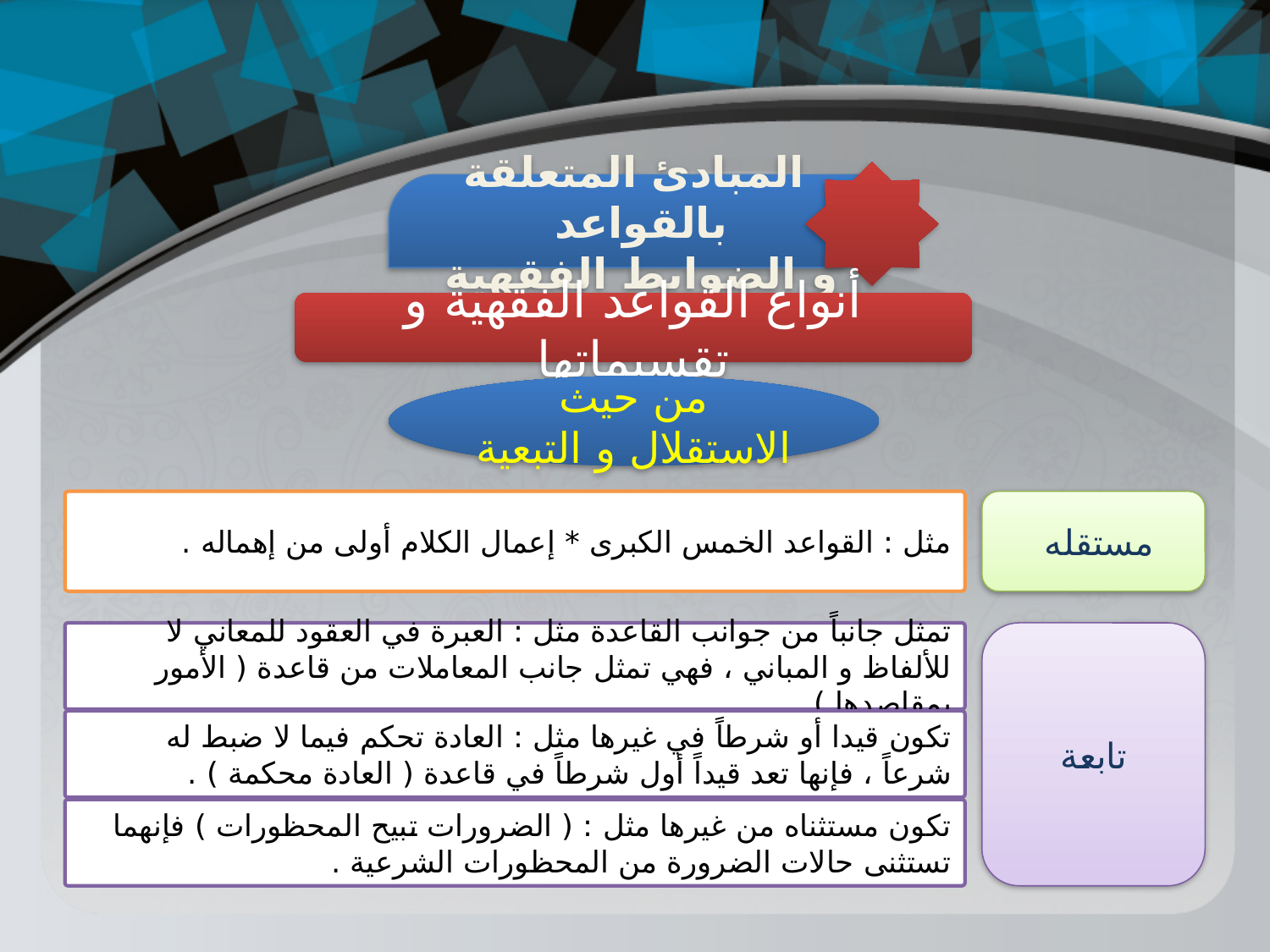

المبادئ المتعلقة بالقواعد
و الضوابط الفقهية
أنواع القواعد الفقهية و تقسيماتها
من حيث الاستقلال و التبعية
مثل : القواعد الخمس الكبرى * إعمال الكلام أولى من إهماله .
مستقله
تمثل جانباً من جوانب القاعدة مثل : العبرة في العقود للمعاني لا للألفاظ و المباني ، فهي تمثل جانب المعاملات من قاعدة ( الأمور بمقاصدها ) .
تابعة
تكون قيدا أو شرطاً في غيرها مثل : العادة تحكم فيما لا ضبط له شرعاً ، فإنها تعد قيداً أول شرطاً في قاعدة ( العادة محكمة ) .
تكون مستثناه من غيرها مثل : ( الضرورات تبيح المحظورات ) فإنهما تستثنى حالات الضرورة من المحظورات الشرعية .